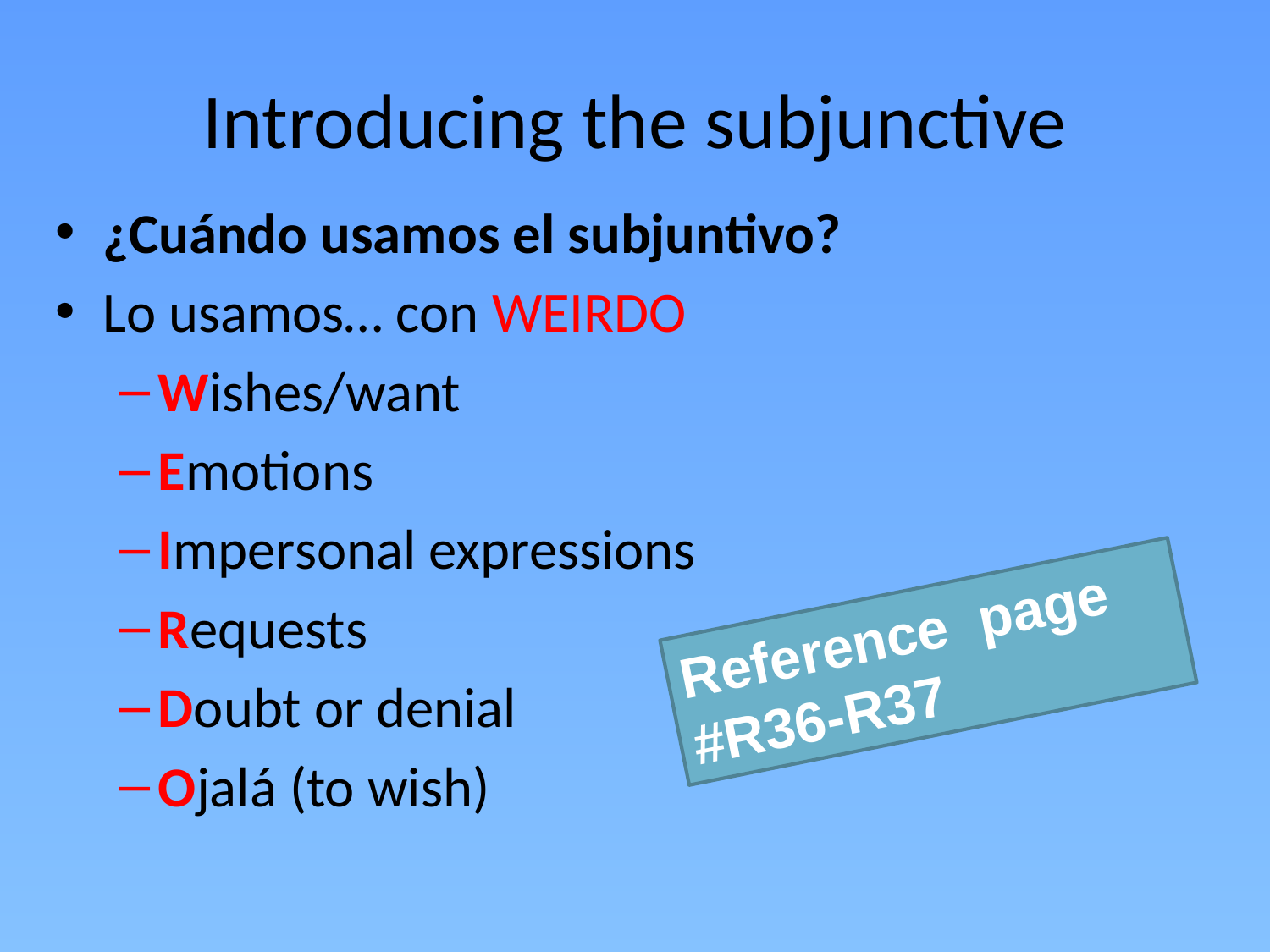

# Introducing the subjunctive
¿Cuándo usamos el subjuntivo?
Lo usamos… con WEIRDO
Wishes/want
Emotions
Impersonal expressions
Requests
Doubt or denial
Ojalá (to wish)

Reference  page #R36-R37